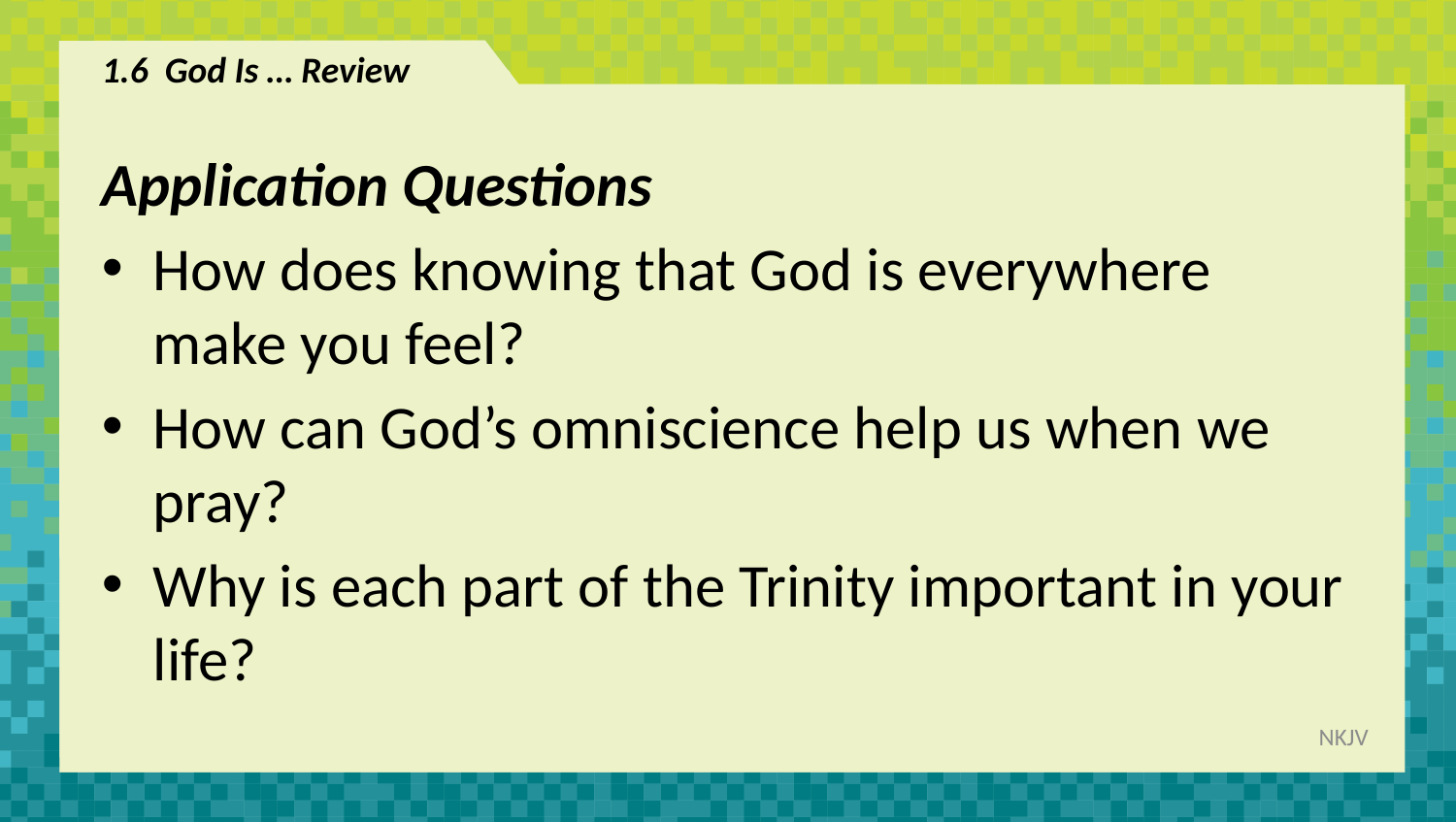

# 1.6  God Is … Review
Application Questions
How does knowing that God is everywhere make you feel?
How can God’s omniscience help us when we pray?
Why is each part of the Trinity important in your life?
NKJV